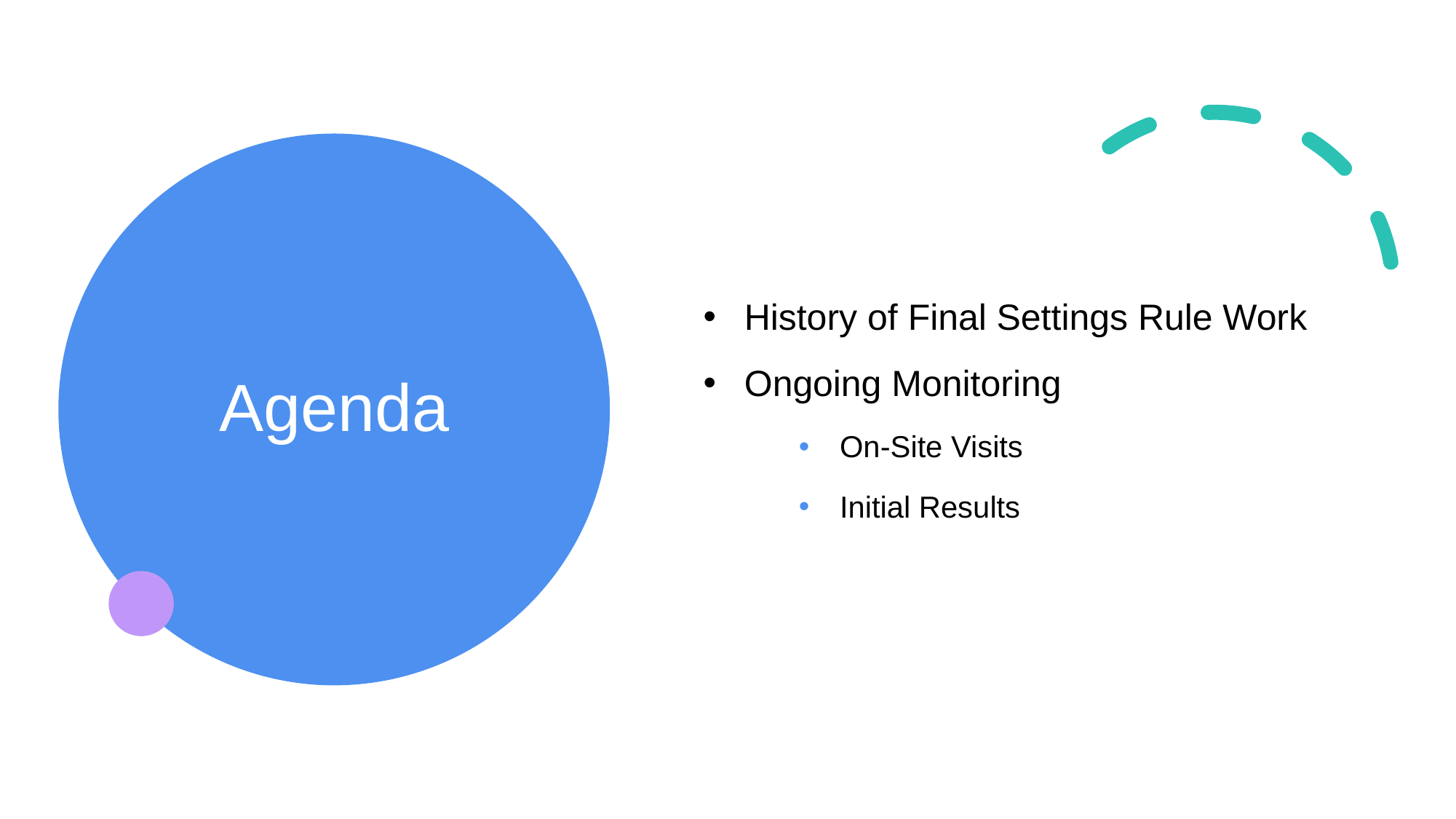

# Agenda
History of Final Settings Rule Work
Ongoing Monitoring
On-Site Visits
Initial Results